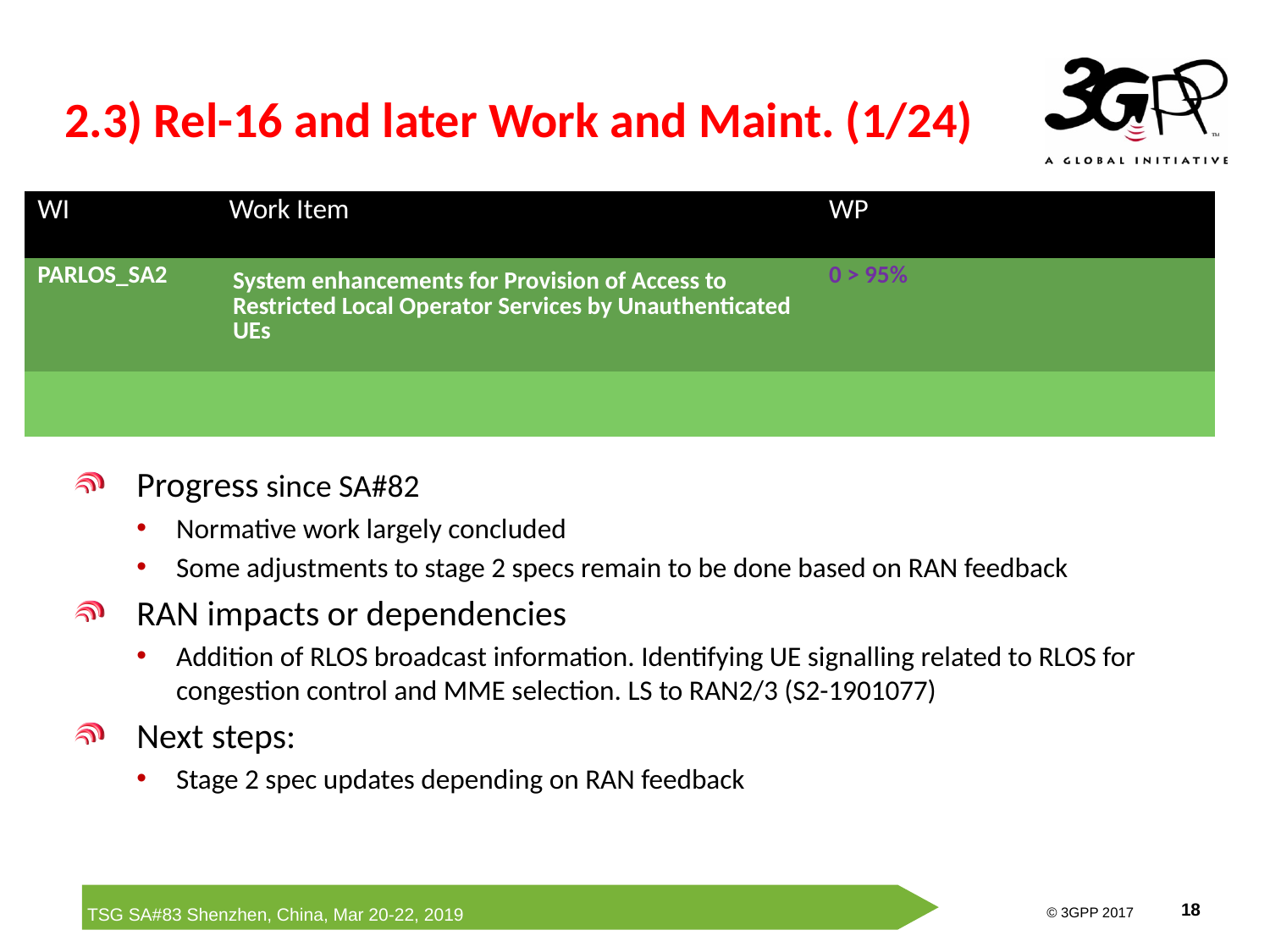

# 2.3) Rel-16 and later Work and Maint. (1/24)
| WI | Work Item | WP |  |  |
| --- | --- | --- | --- | --- |
| PARLOS\_SA2 | System enhancements for Provision of Access to Restricted Local Operator Services by Unauthenticated UEs | 0 > 95% |  |  |
|  |  |  |  |  |
Progress since SA#82
Normative work largely concluded
Some adjustments to stage 2 specs remain to be done based on RAN feedback
RAN impacts or dependencies
Addition of RLOS broadcast information. Identifying UE signalling related to RLOS for congestion control and MME selection. LS to RAN2/3 (S2-1901077)
Next steps:
Stage 2 spec updates depending on RAN feedback